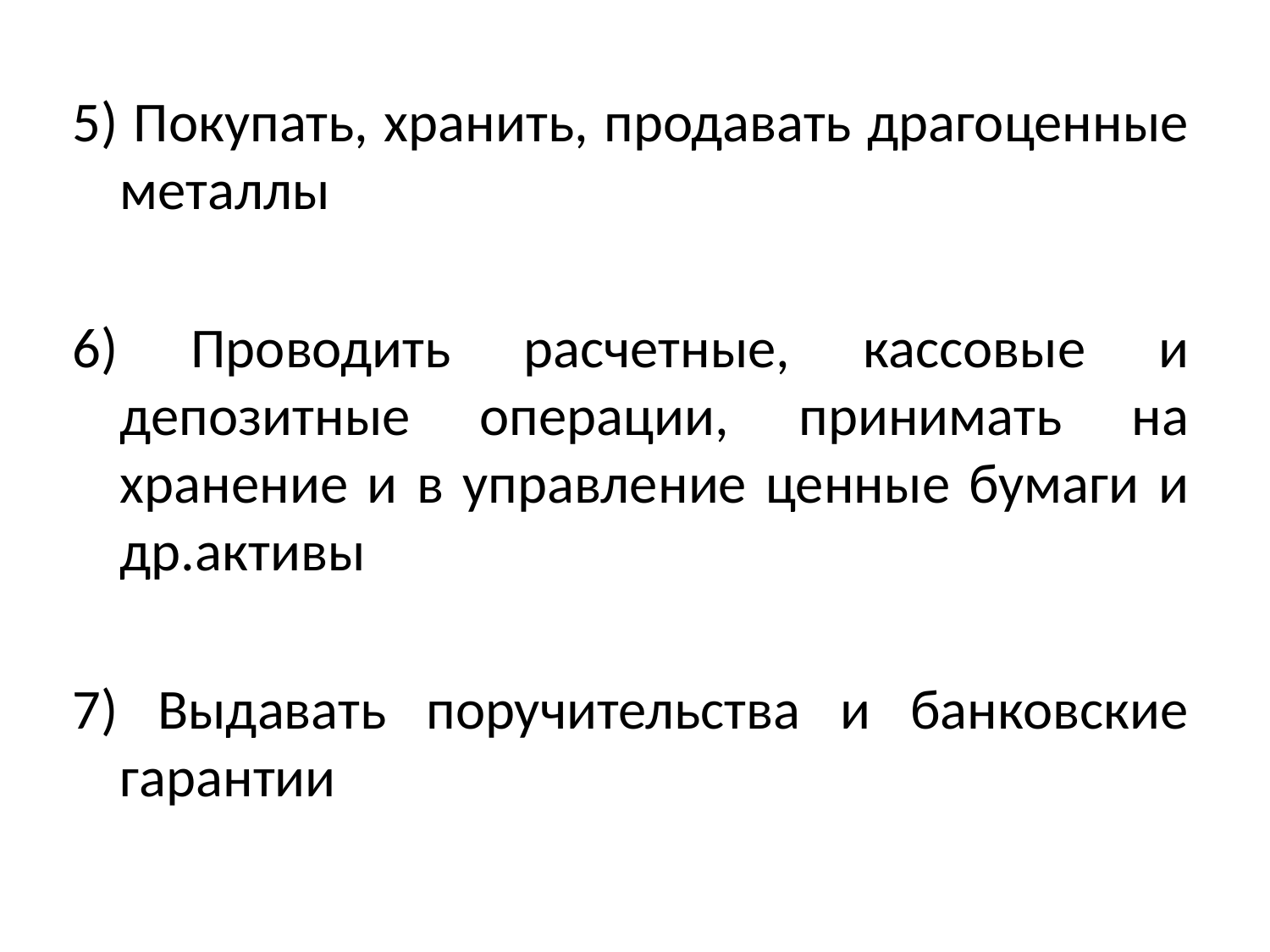

#
5) Покупать, хранить, продавать драгоценные металлы

6) Проводить расчетные, кассовые и депозитные операции, принимать на хранение и в управление ценные бумаги и др.активы

7) Выдавать поручительства и банковские гарантии